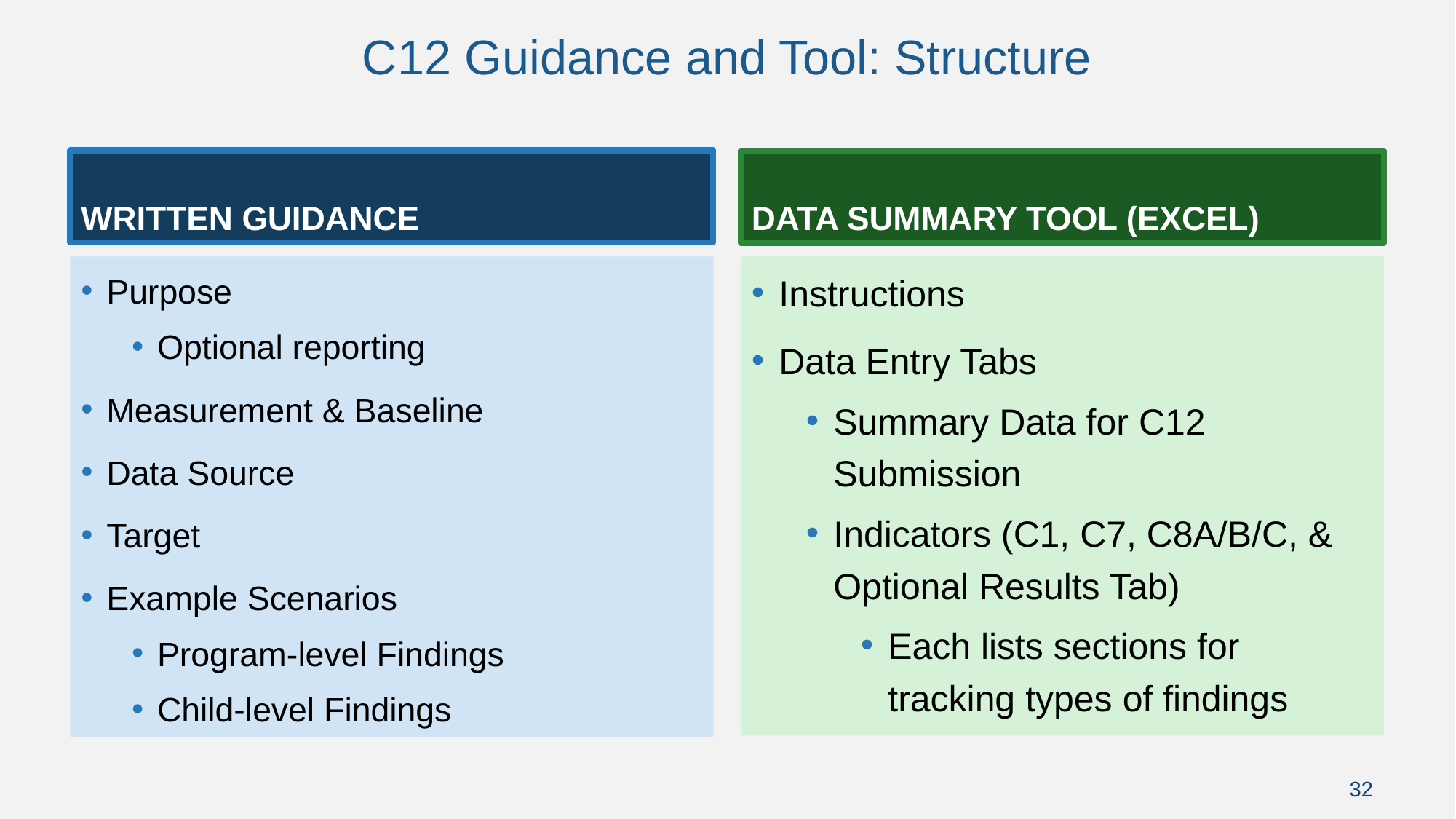

# C12 Guidance and Tool: Structure
Written Guidance
Data summary tool (Excel)
Instructions
Data Entry Tabs
Summary Data for C12 Submission
Indicators (C1, C7, C8A/B/C, & Optional Results Tab)
Each lists sections for tracking types of findings
Purpose
Optional reporting
Measurement & Baseline
Data Source
Target
Example Scenarios
Program-level Findings
Child-level Findings
32